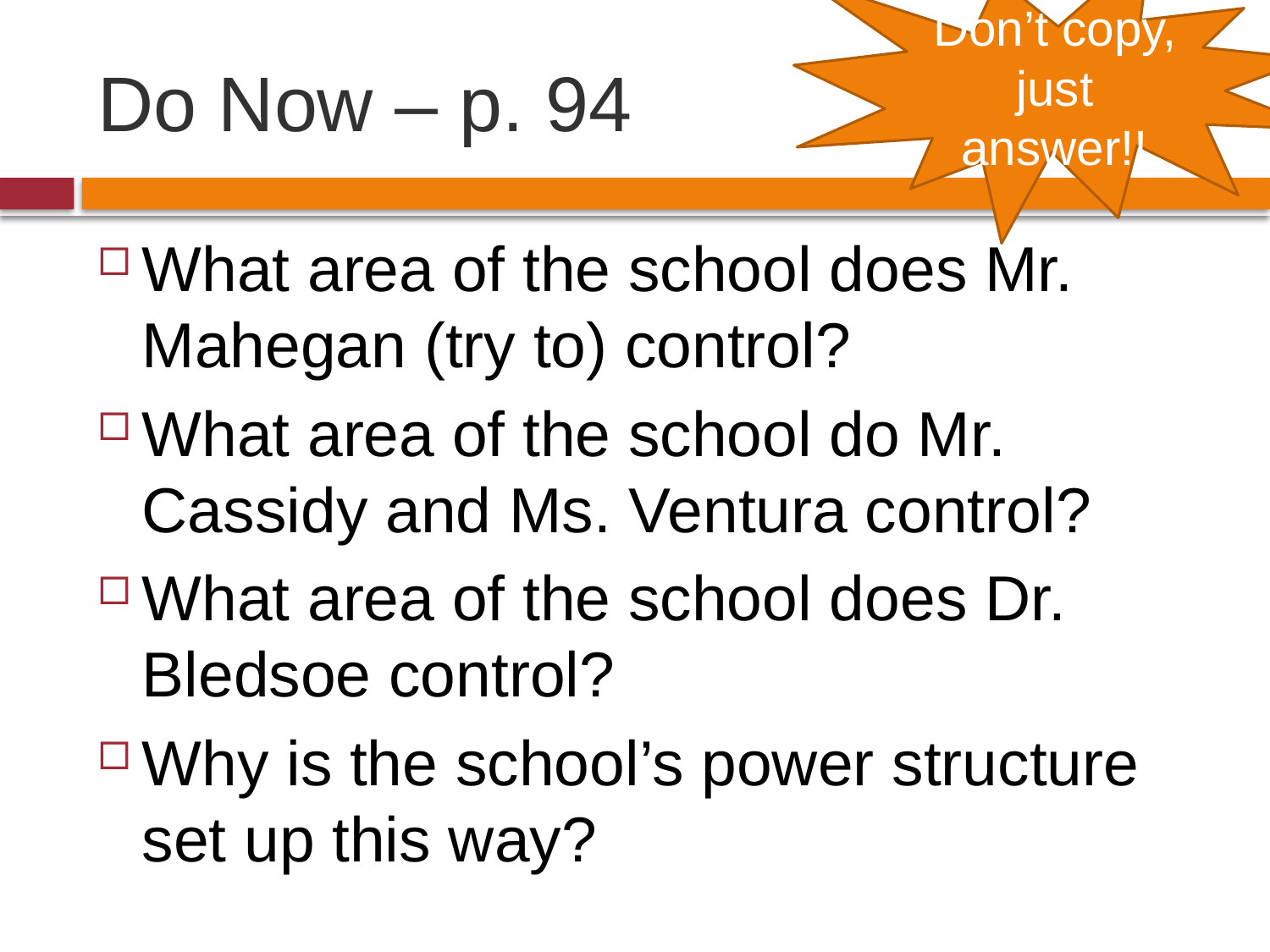

Don’t copy, just answer!!
# Do Now – p. 94
What area of the school does Mr. Mahegan (try to) control?
What area of the school do Mr. Cassidy and Ms. Ventura control?
What area of the school does Dr. Bledsoe control?
Why is the school’s power structure set up this way?